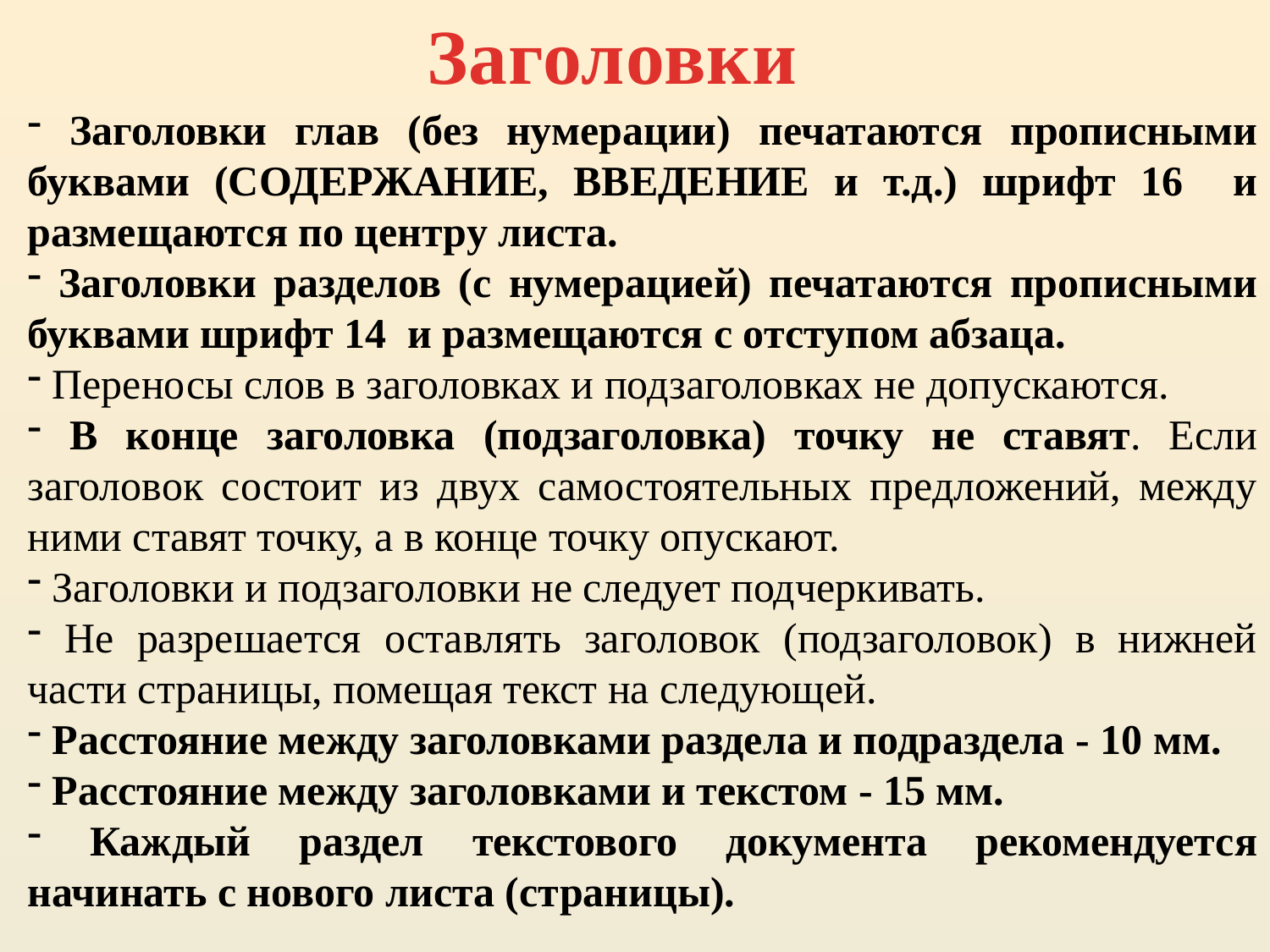

Заголовки
 Заголовки глав (без нумерации) печатаются прописными буквами (СОДЕРЖАНИЕ, ВВЕДЕНИЕ и т.д.) шрифт 16  и размещаются по центру листа.
 Заголовки разделов (с нумерацией) печатаются прописными буквами шрифт 14  и размещаются с отступом абзаца.
 Переносы слов в заголовках и подзаголовках не допускаются.
 В конце заголовка (подзаголовка) точку не ставят. Если заголовок состоит из двух самостоятельных предложений, между ними ставят точку, а в конце точку опускают.
 Заголовки и подзаголовки не следует подчеркивать.
 Не разрешается оставлять заголовок (подзаголовок) в нижней части страницы, помещая текст на следующей.
 Расстояние между заголовками раздела и подраздела - 10 мм.
 Расстояние между заголовками и текстом - 15 мм.
 Каждый раздел текстового документа рекомендуется начинать с нового листа (страницы).